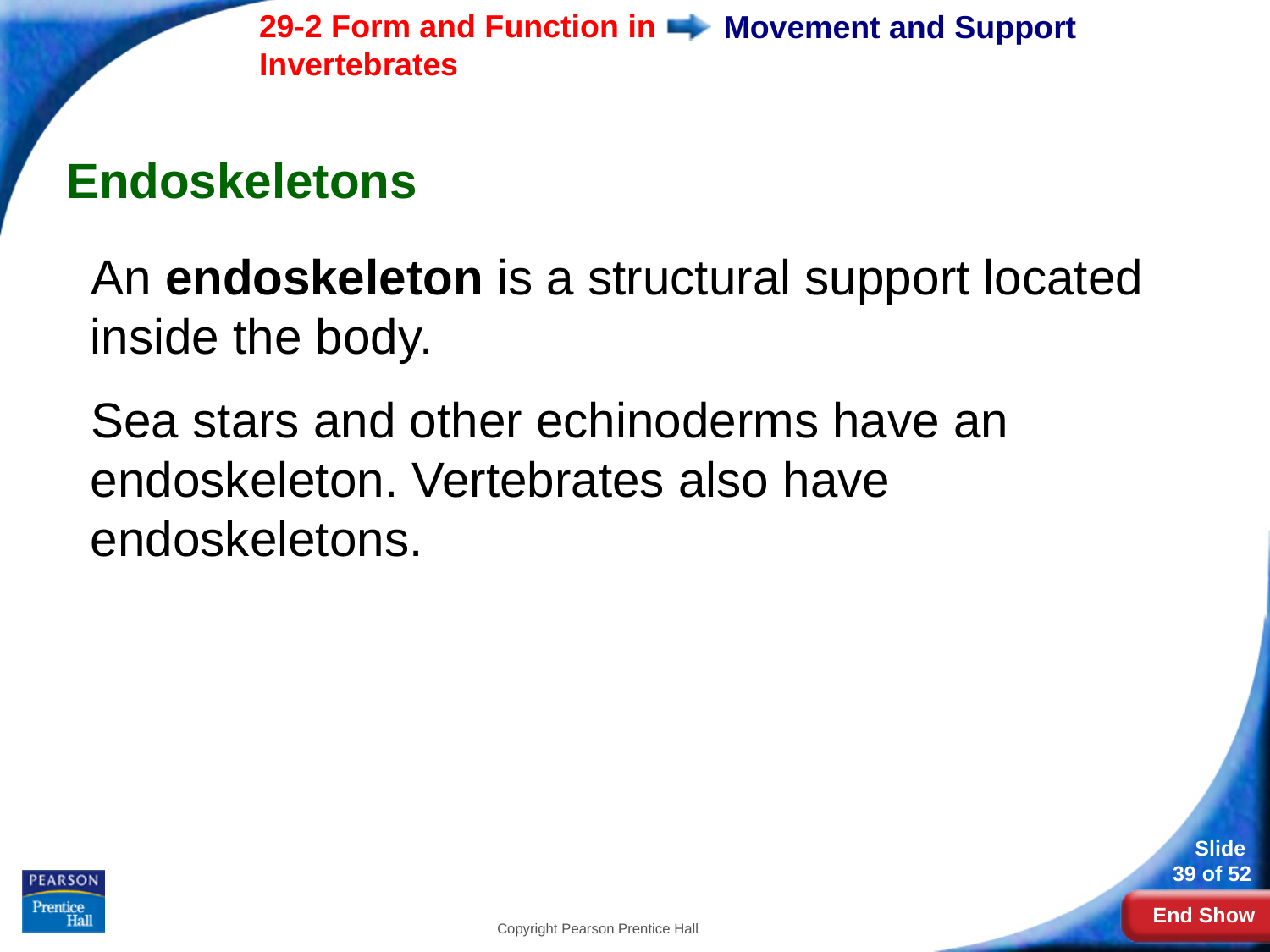

# Movement and Support
Endoskeletons
An endoskeleton is a structural support located inside the body.
Sea stars and other echinoderms have an endoskeleton. Vertebrates also have endoskeletons.
Copyright Pearson Prentice Hall